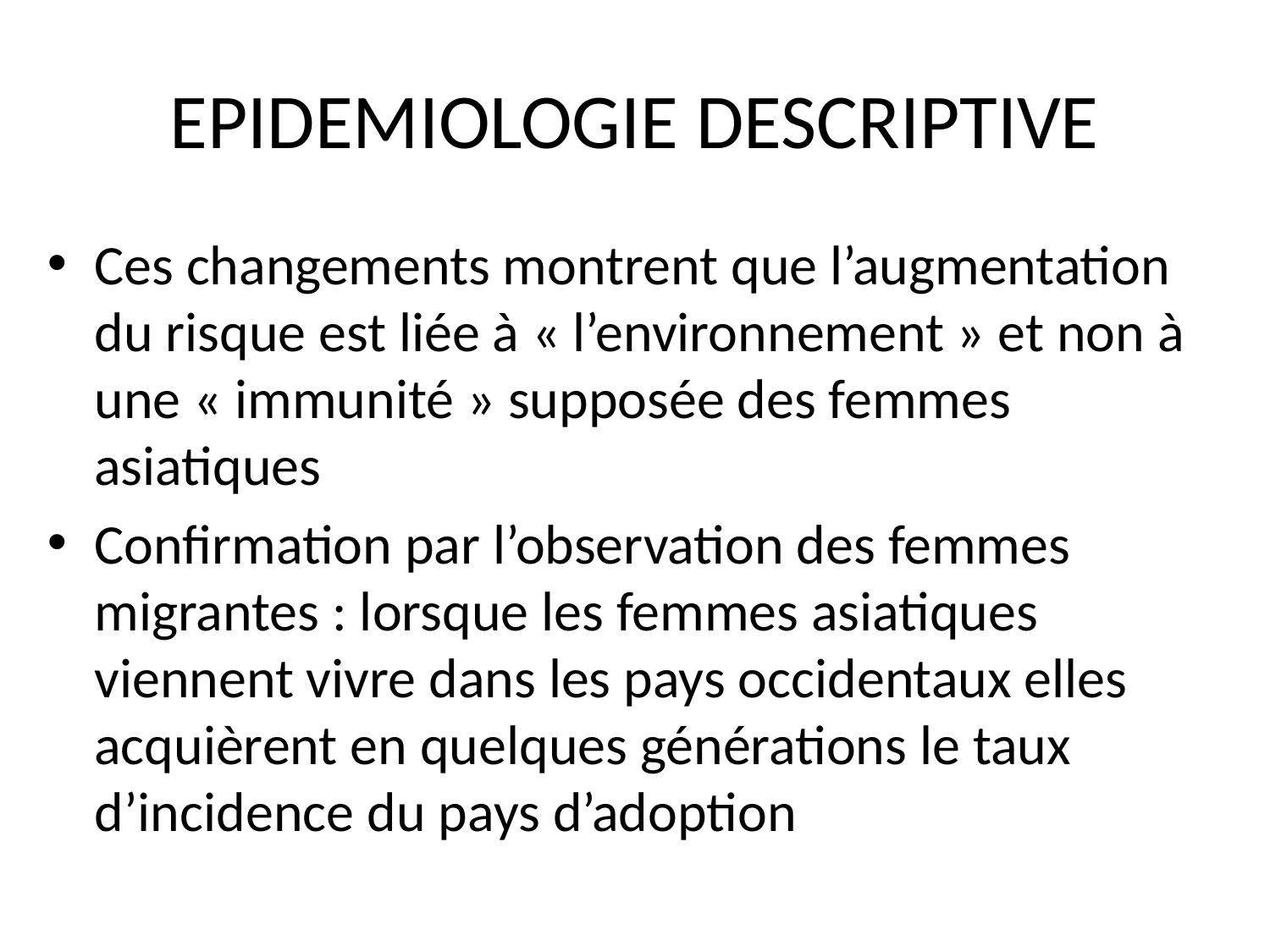

# EPIDEMIOLOGIE DESCRIPTIVE
Ces changements montrent que l’augmentation du risque est liée à « l’environnement » et non à une « immunité » supposée des femmes asiatiques
Confirmation par l’observation des femmes migrantes : lorsque les femmes asiatiques viennent vivre dans les pays occidentaux elles acquièrent en quelques générations le taux d’incidence du pays d’adoption